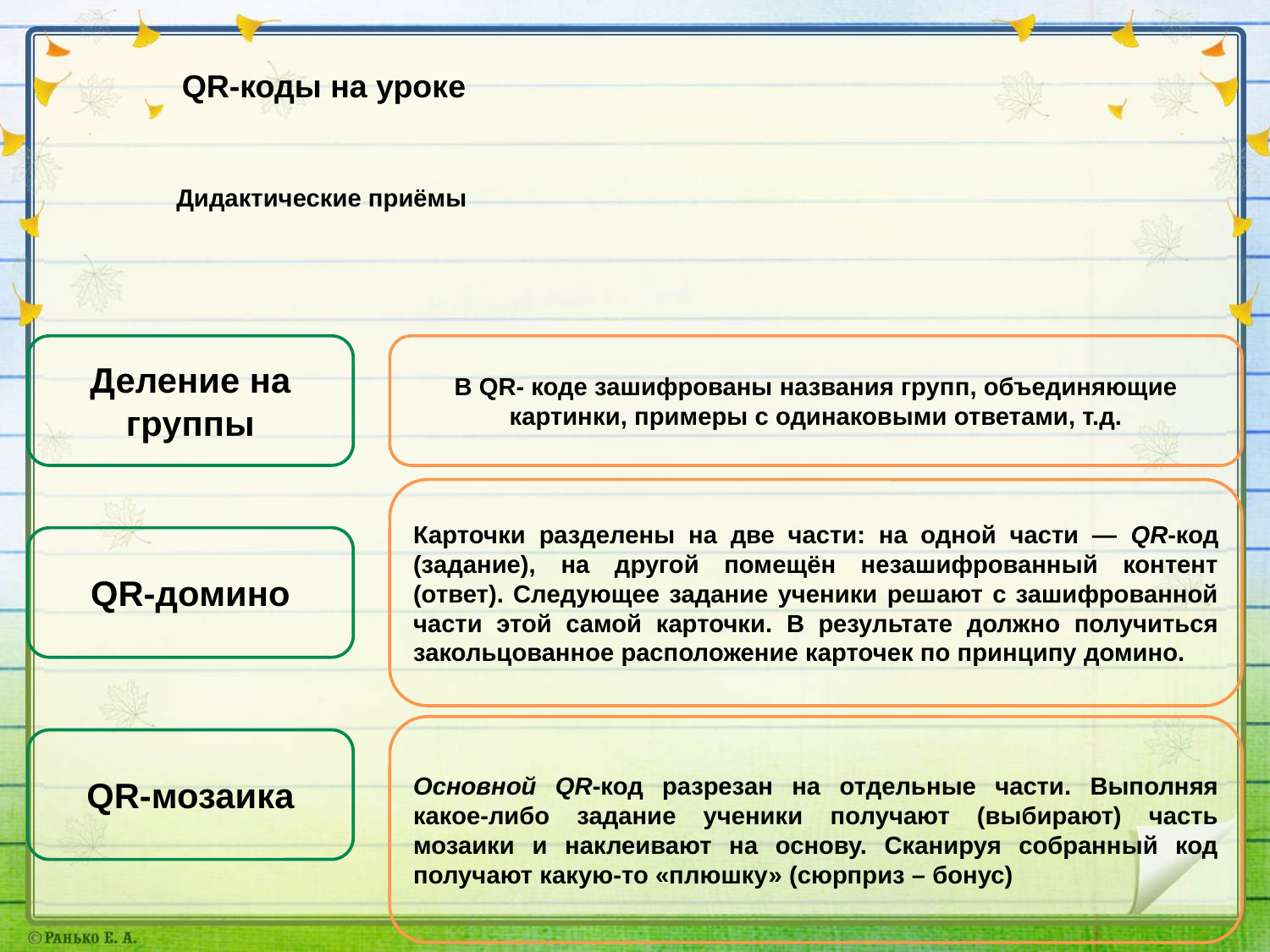

QR-коды на уроке
Дидактические приёмы
Деление на группы
В QR- коде зашифрованы названия групп, объединяющие картинки, примеры с одинаковыми ответами, т.д.
Карточки разделены на две части: на одной части — QR-код (задание), на другой помещён незашифрованный контент (ответ). Следующее задание ученики решают с зашифрованной части этой самой карточки. В результате должно получиться закольцованное расположение карточек по принципу домино.
QR-домино
Основной QR-код разрезан на отдельные части. Выполняя какое-либо задание ученики получают (выбирают) часть мозаики и наклеивают на основу. Сканируя собранный код получают какую-то «плюшку» (сюрприз – бонус)
QR-мозаика